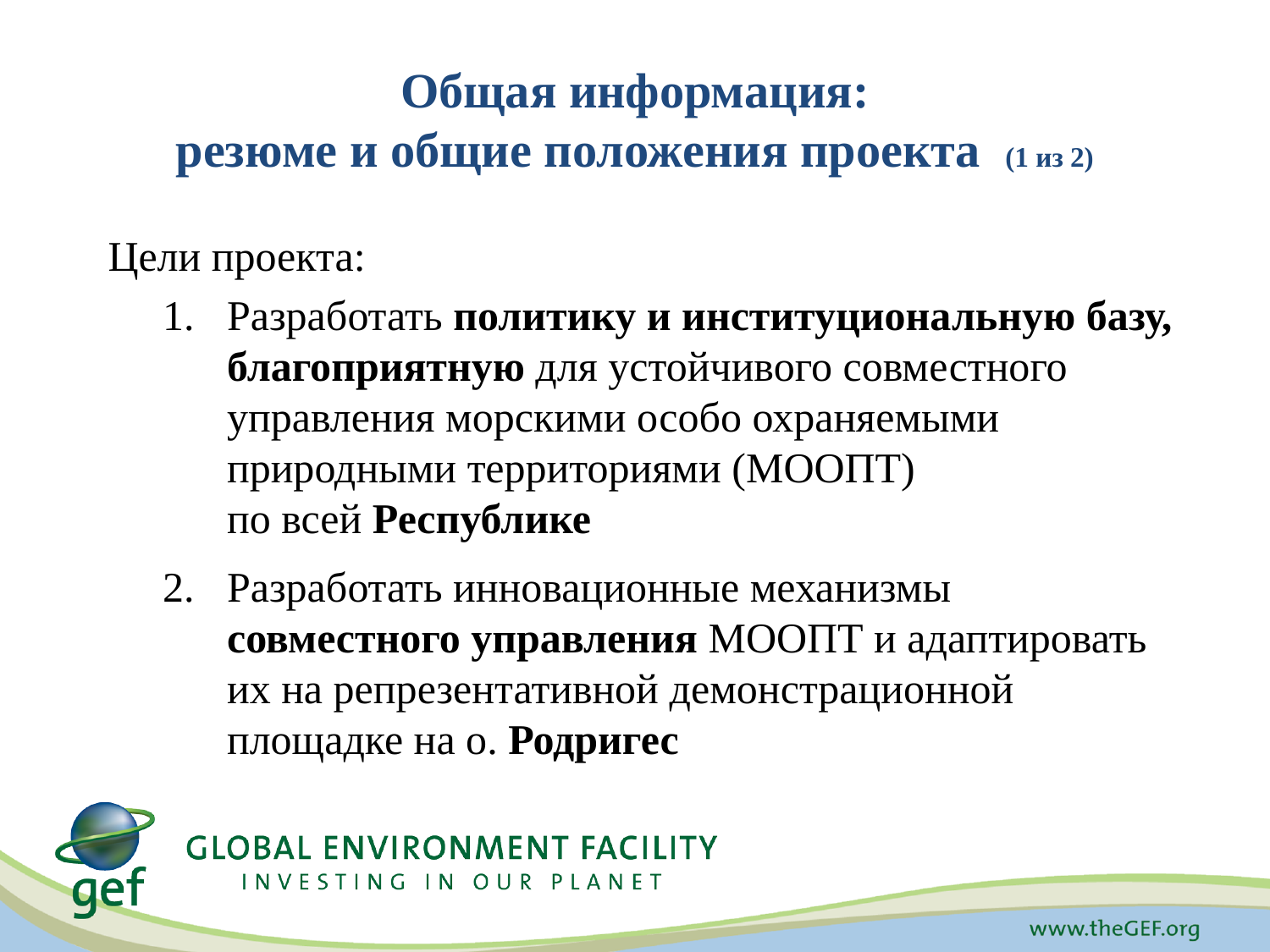

# Общая информация: резюме и общие положения проекта  (1 из 2)
Цели проекта:
Разработать политику и институциональную базу, благоприятную для устойчивого совместного управления морскими особо охраняемыми природными территориями (МООПТ)
по всей Республике
Разработать инновационные механизмы совместного управления МООПТ и адаптировать их на репрезентативной демонстрационной площадке на о. Родригес